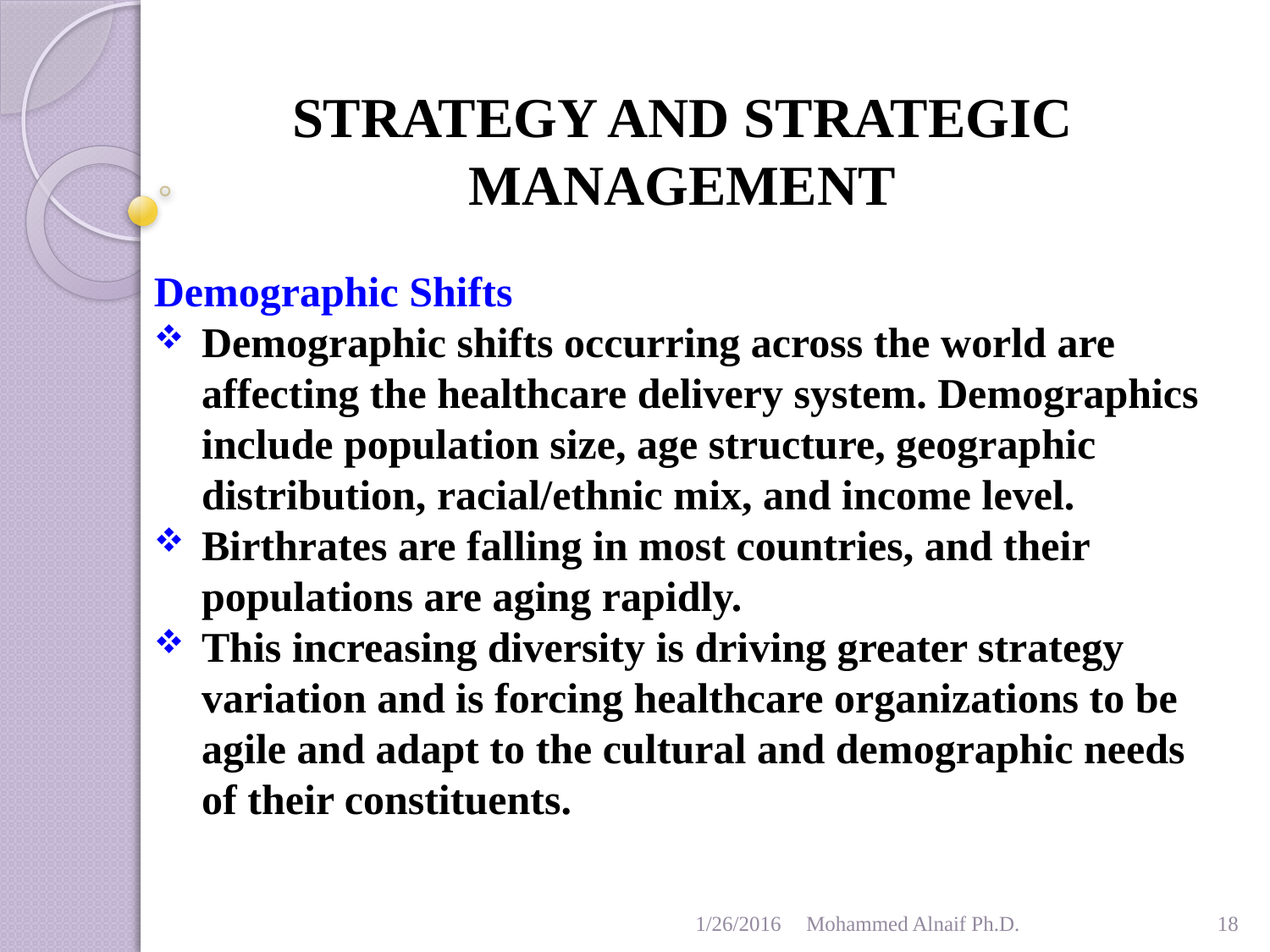

# STRATEGY AND STRATEGIC MANAGEMENT
Demographic Shifts
Demographic shifts occurring across the world are affecting the healthcare delivery system. Demographics include population size, age structure, geographic distribution, racial/ethnic mix, and income level.
Birthrates are falling in most countries, and their populations are aging rapidly.
This increasing diversity is driving greater strategy variation and is forcing healthcare organizations to be agile and adapt to the cultural and demographic needs of their constituents.
1/26/2016
Mohammed Alnaif Ph.D.
18